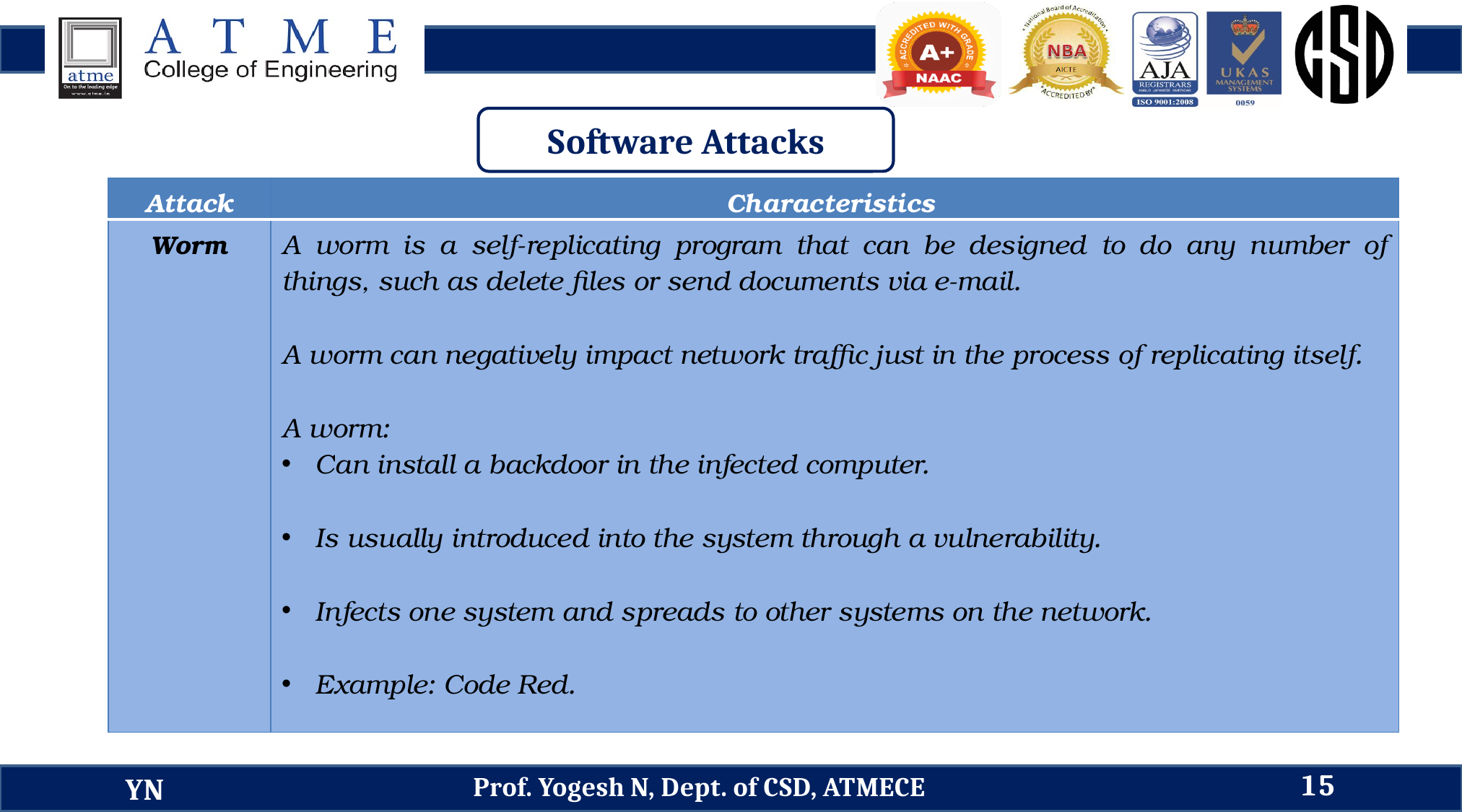

Software Attacks
| Attack | Characteristics |
| --- | --- |
| Worm | A worm is a self-replicating program that can be designed to do any number of things, such as delete files or send documents via e-mail. A worm can negatively impact network traffic just in the process of replicating itself. A worm: Can install a backdoor in the infected computer. Is usually introduced into the system through a vulnerability. Infects one system and spreads to other systems on the network. Example: Code Red. |
15
Prof. Yogesh N, Dept. of CSD, ATMECE
YN